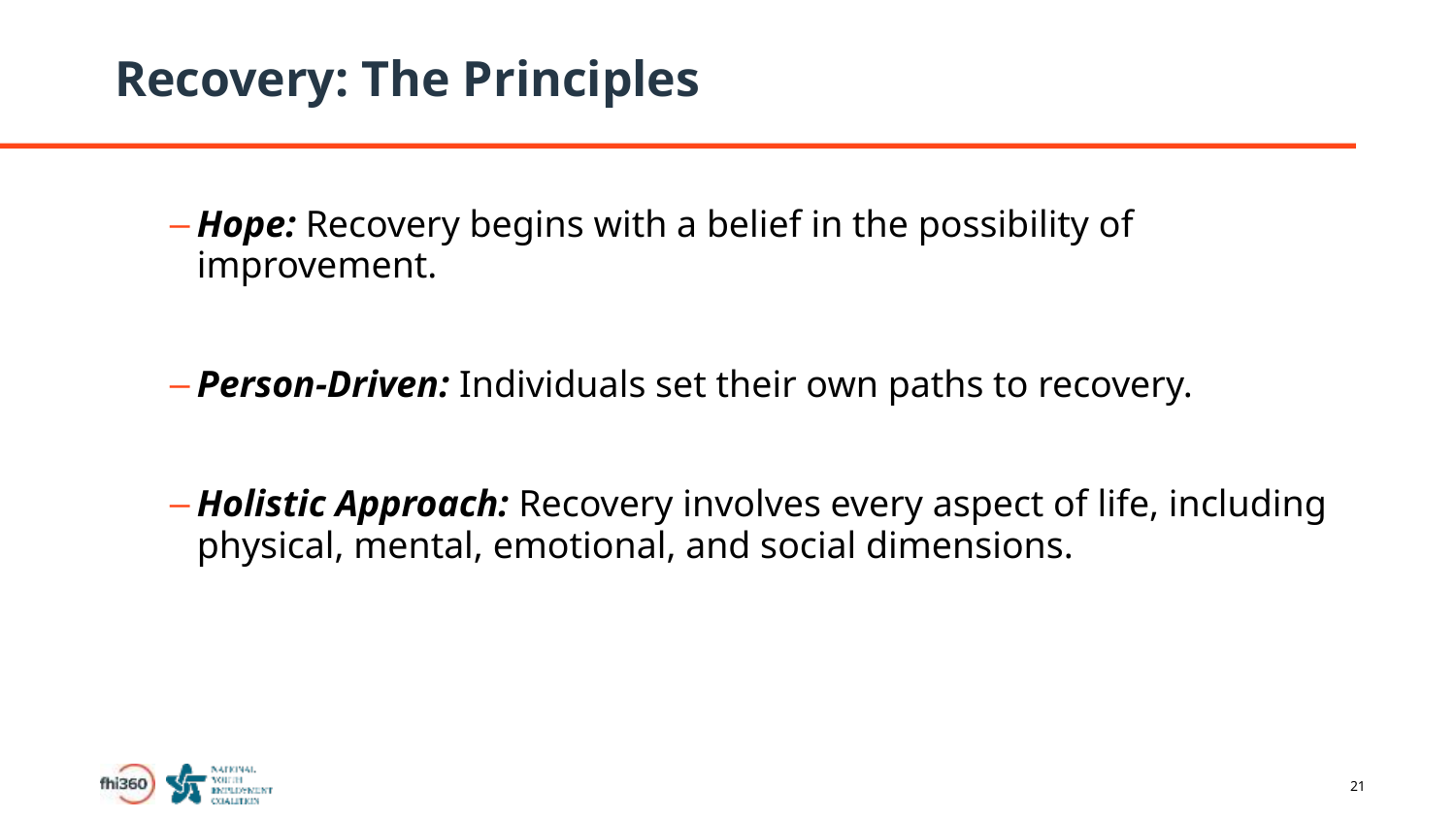

# Recovery: The Principles
Hope: Recovery begins with a belief in the possibility of improvement.

Person-Driven: Individuals set their own paths to recovery.

Holistic Approach: Recovery involves every aspect of life, including physical, mental, emotional, and social dimensions.